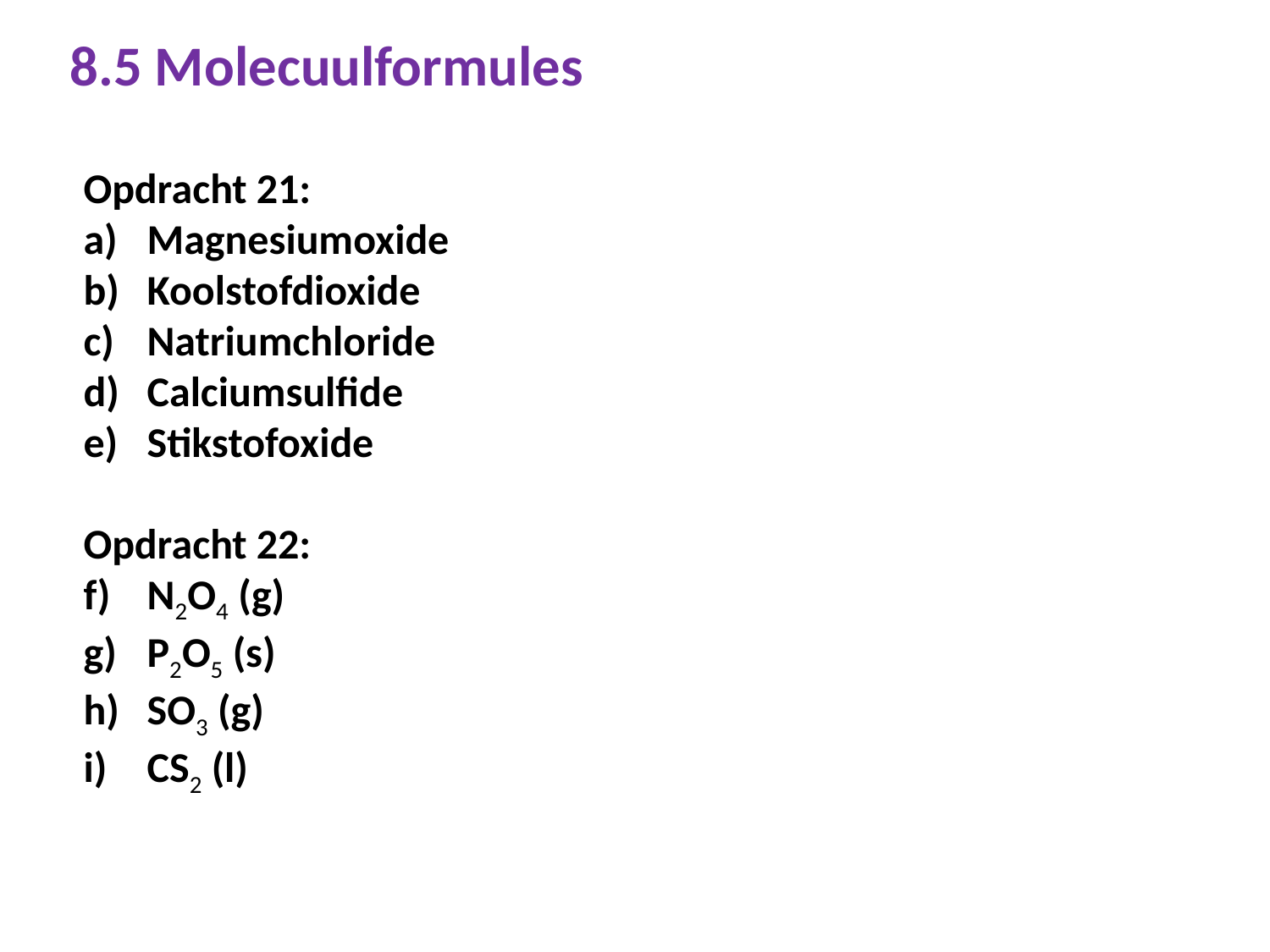

# 8.5 Molecuulformules
Opdracht 21:
Magnesiumoxide
Koolstofdioxide
Natriumchloride
Calciumsulfide
Stikstofoxide

Opdracht 22:
N2O4 (g)
P2O5 (s)
SO3 (g)
CS2 (l)